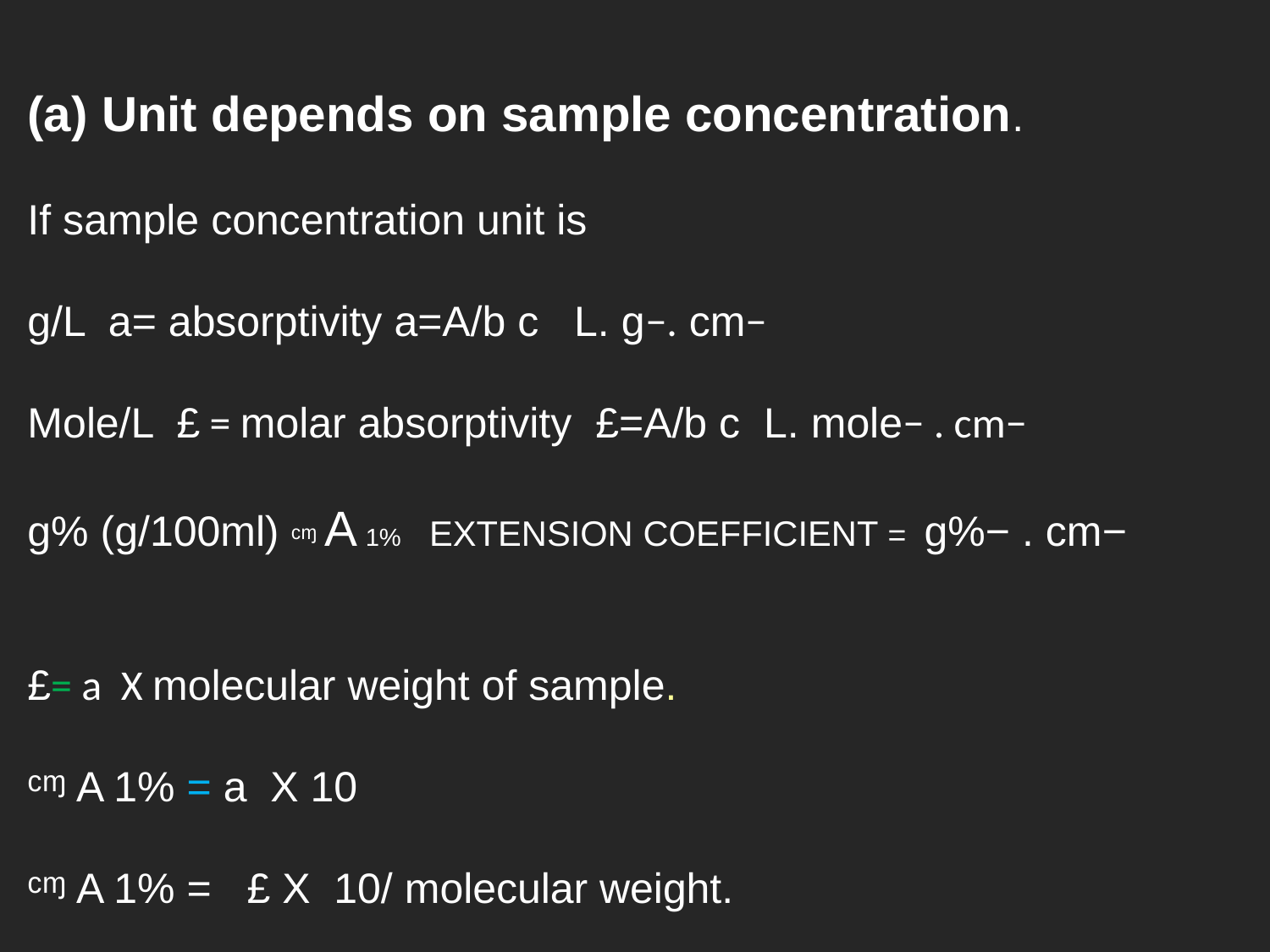

(a) Unit depends on sample concentration.

If sample concentration unit is

g/L  a= absorptivity a=A/b c   L. g−. cm−

Mole/L  £ = molar absorptivity  £=A/b c  L. mole− . cm−

g% (g/100ml) ᶜᶬ A 1%    EXTENSION COEFFICIENT =  g%− . cm−

£= a  X molecular weight of sample.

ᶜᶬ A 1% = a  X 10

ᶜᶬ A 1% =   £ X  10/ molecular weight.